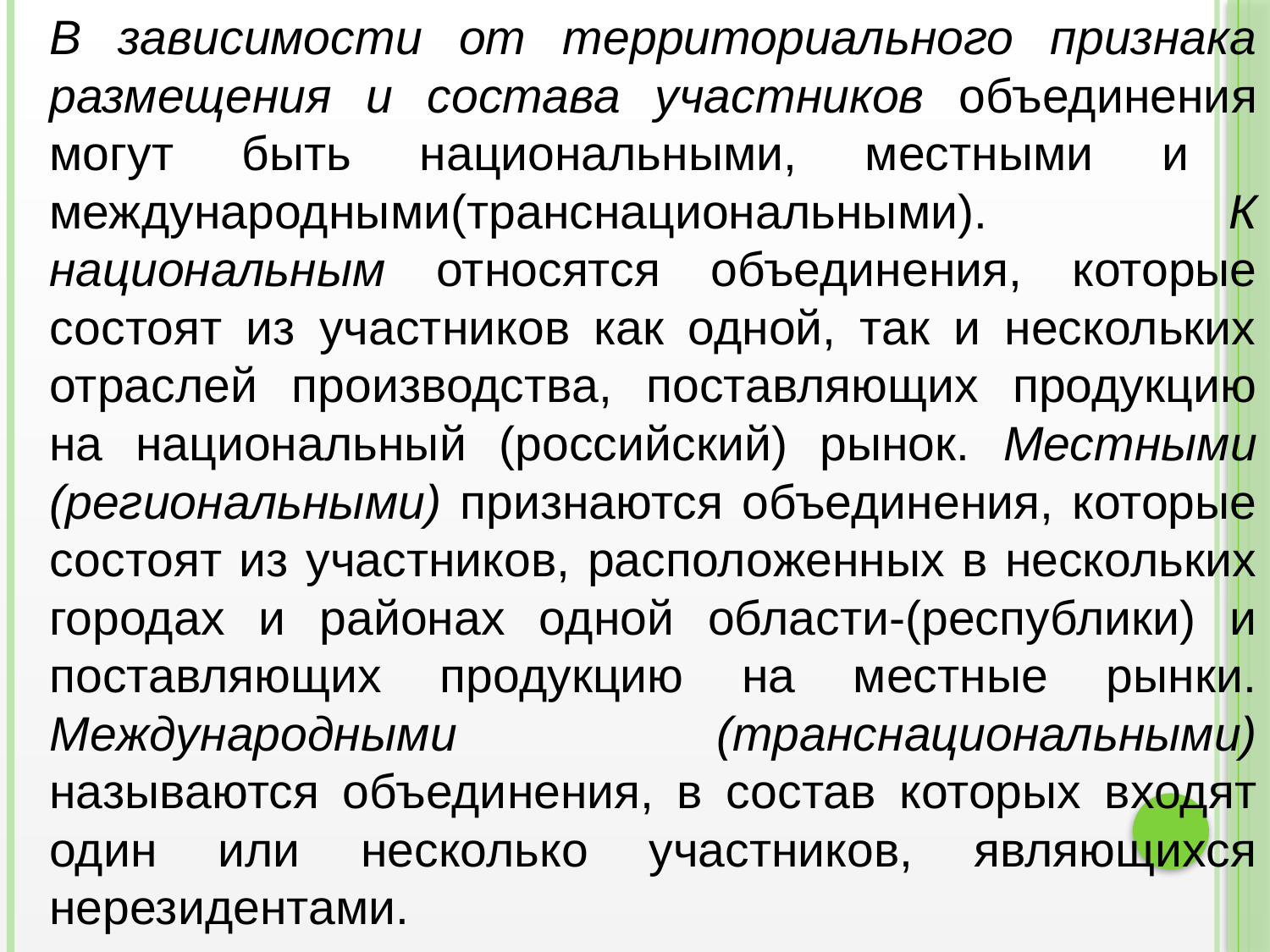

В зависимости от территориального признака размещения и состава участников объединения могут быть национальными, местными и  международными(транснациональными). К национальным относятся объединения, которые состоят из участников как одной, так и нескольких отраслей производства, поставляющих продукцию на национальный (российский) рынок. Местными (региональными) признаются объединения, которые состоят из участников, расположенных в нескольких городах и районах одной области-(республики) и поставляющих продукцию на местные рынки. Международными (транснациональными) называются объединения, в состав которых входят один или несколько участников, являющихся нерезидентами.